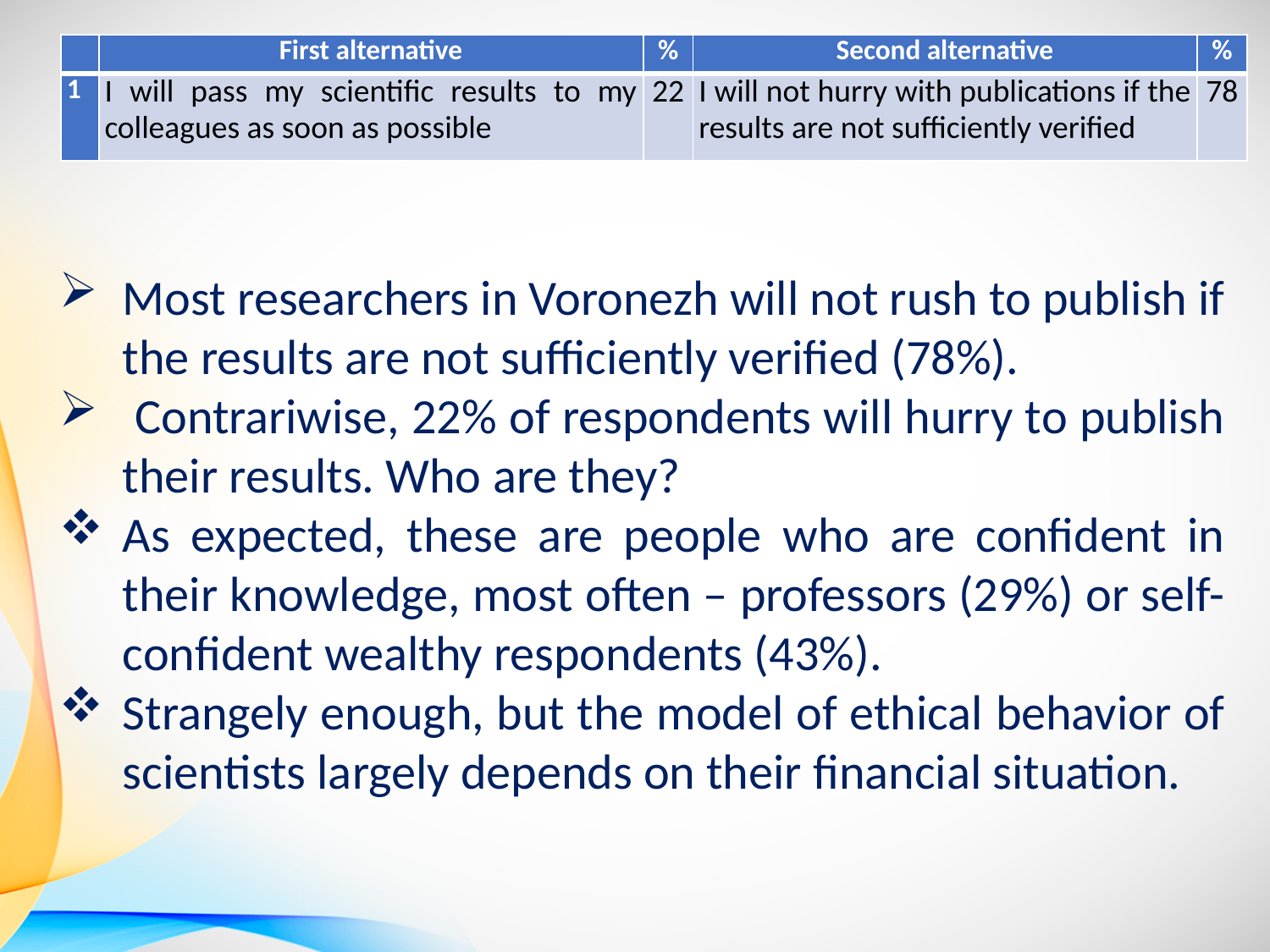

|  | First alternative | % | Second alternative | % |
| --- | --- | --- | --- | --- |
| 1 | I will pass my scientific results to my colleagues as soon as possible | 22 | I will not hurry with publications if the results are not sufficiently verified | 78 |
Most researchers in Voronezh will not rush to publish if the results are not sufficiently verified (78%).
 Contrariwise, 22% of respondents will hurry to publish their results. Who are they?
As expected, these are people who are confident in their knowledge, most often – professors (29%) or self-confident wealthy respondents (43%).
Strangely enough, but the model of ethical behavior of scientists largely depends on their financial situation.